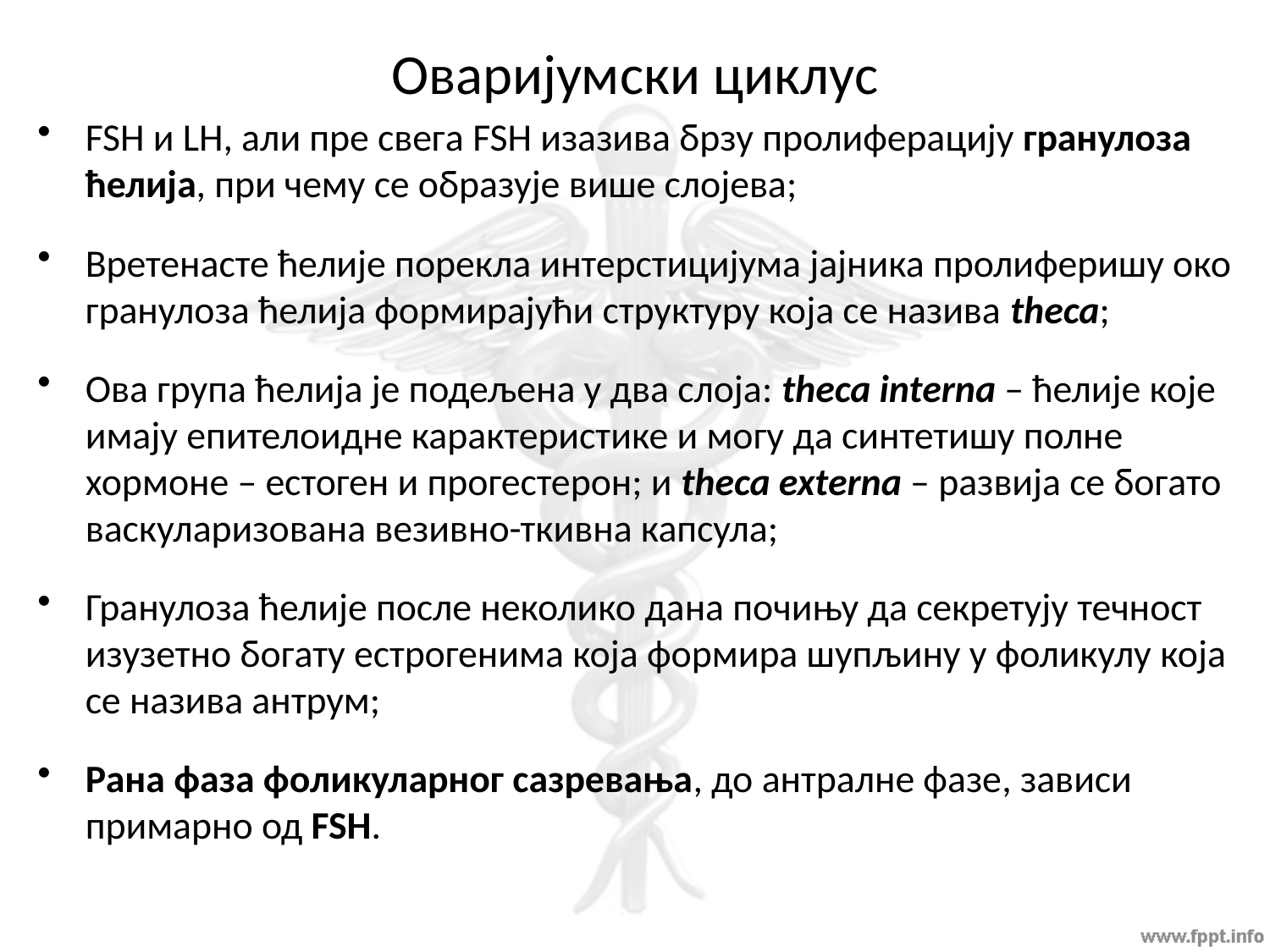

# Оваријумски циклус
FSH и LH, али пре свега FSH изазива брзу пролиферацију гранулоза ћелија, при чему се образује више слојева;

Вретенасте ћелије порекла интерстицијума јајника пролиферишу око гранулоза ћелија формирајући структуру која се назива theca;

Ова група ћелија је подељена у два слоја: theca interna – ћелије које имају епителоидне карактеристике и могу да синтетишу полне хормоне – естоген и прогестерон; и theca externa – развија се богато васкуларизована везивно-ткивна капсула;

Гранулоза ћелије после неколико дана почињу да секретују течност изузетно богату естрогенима која формира шупљину у фоликулу која се назива антрум;

Рана фаза фоликуларног сазревања, до антралне фазе, зависи примарно од FSH.